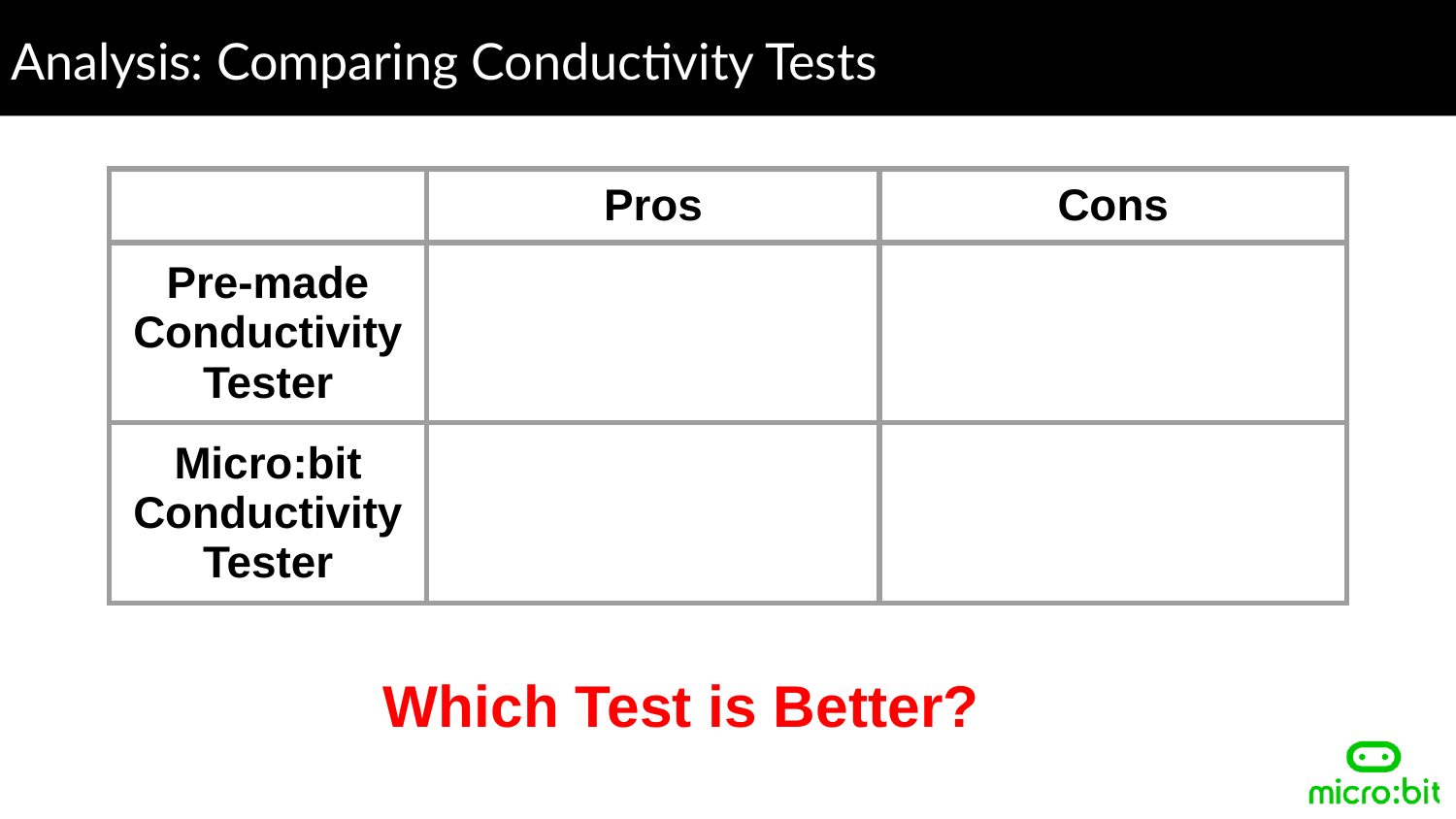

Analysis: Comparing Conductivity Tests
|  | Pros | Cons |
| --- | --- | --- |
| Pre-made Conductivity Tester |  |  |
| Micro:bit Conductivity Tester |  |  |
Which Test is Better?